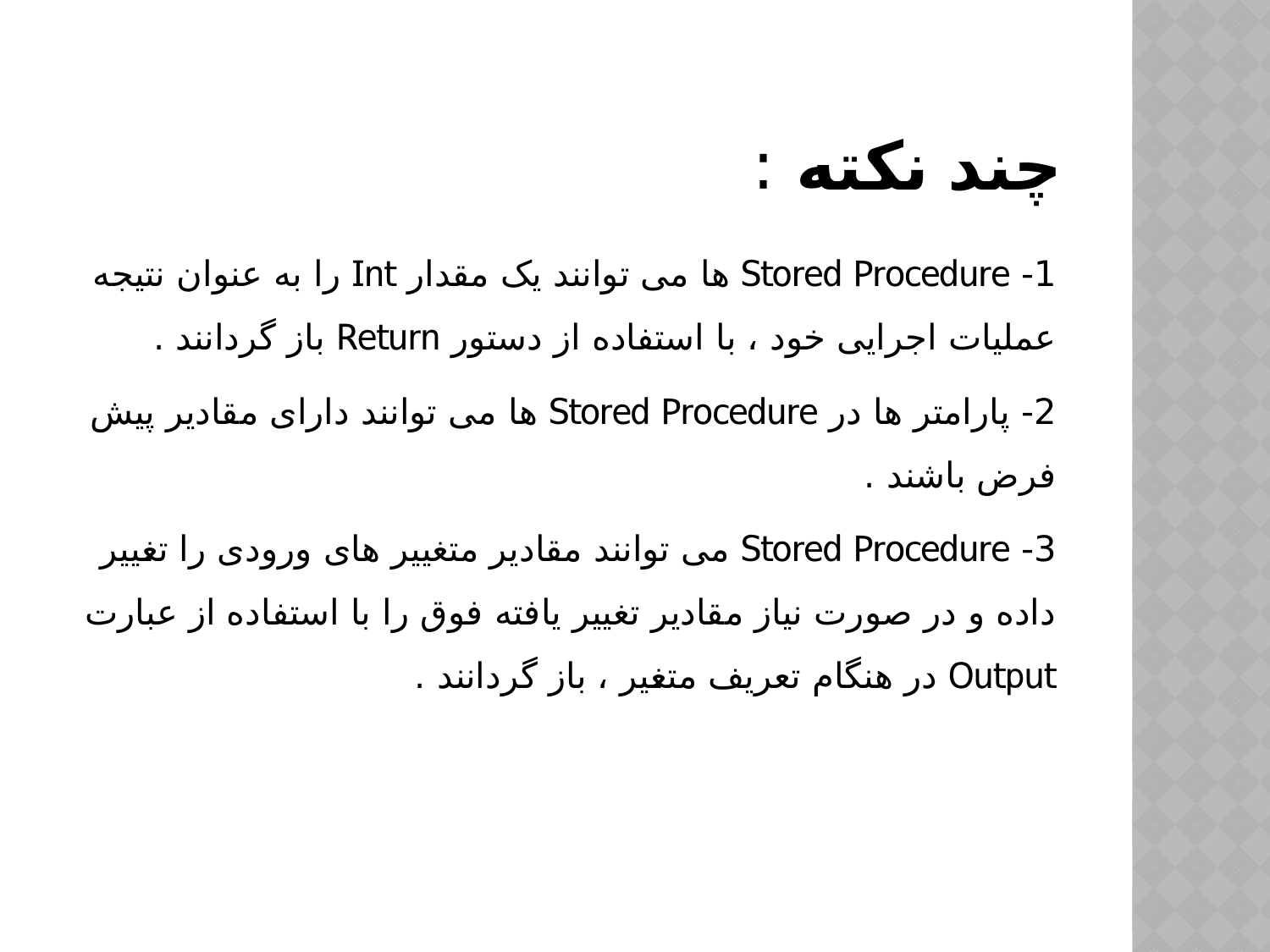

# چند نکته :
1- Stored Procedure ها می توانند یک مقدار Int را به عنوان نتیجه عملیات اجرایی خود ، با استفاده از دستور Return باز گردانند .
2- پارامتر ها در Stored Procedure ها می توانند دارای مقادیر پیش فرض باشند .
3- Stored Procedure می توانند مقادیر متغییر های ورودی را تغییر داده و در صورت نیاز مقادیر تغییر یافته فوق را با استفاده از عبارت Output در هنگام تعریف متغیر ، باز گردانند .